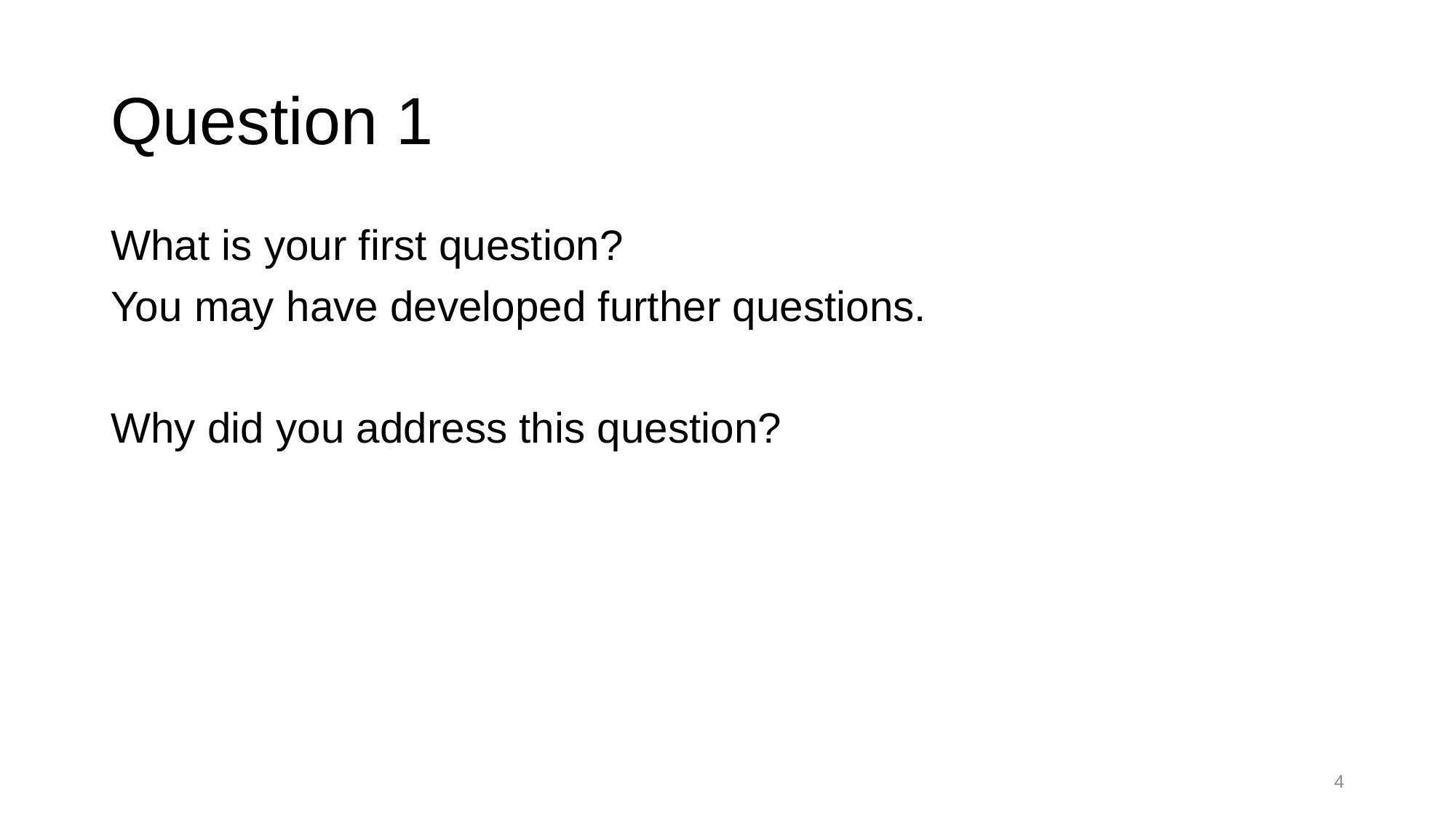

# Question 1
What is your first question?
You may have developed further questions.

Why did you address this question?
4